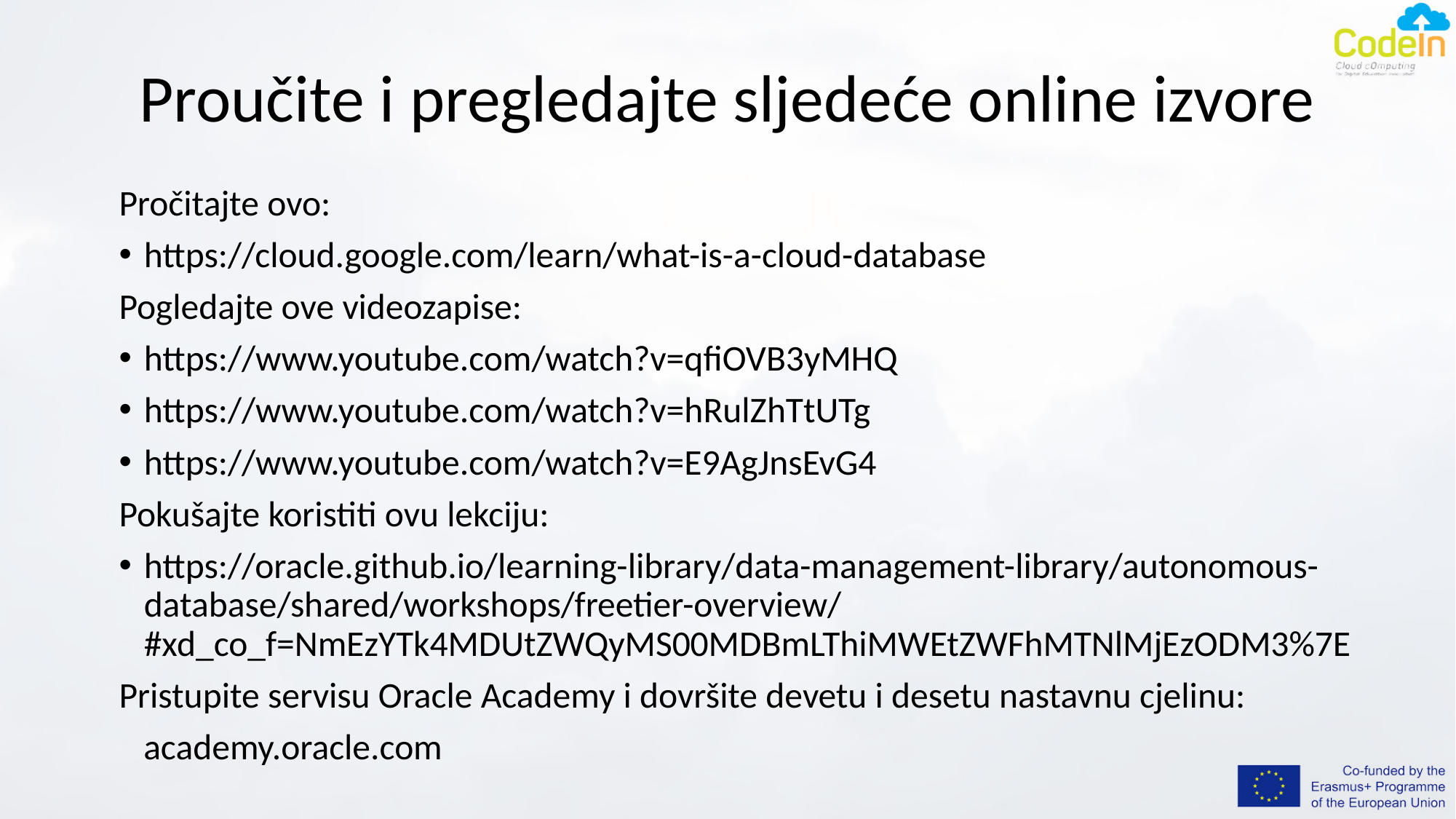

# Proučite i pregledajte sljedeće online izvore
Pročitajte ovo:
https://cloud.google.com/learn/what-is-a-cloud-database
Pogledajte ove videozapise:
https://www.youtube.com/watch?v=qfiOVB3yMHQ
https://www.youtube.com/watch?v=hRulZhTtUTg
https://www.youtube.com/watch?v=E9AgJnsEvG4
Pokušajte koristiti ovu lekciju:
https://oracle.github.io/learning-library/data-management-library/autonomous-database/shared/workshops/freetier-overview/#xd_co_f=NmEzYTk4MDUtZWQyMS00MDBmLThiMWEtZWFhMTNlMjEzODM3%7E
Pristupite servisu Oracle Academy i dovršite devetu i desetu nastavnu cjelinu:
   academy.oracle.com